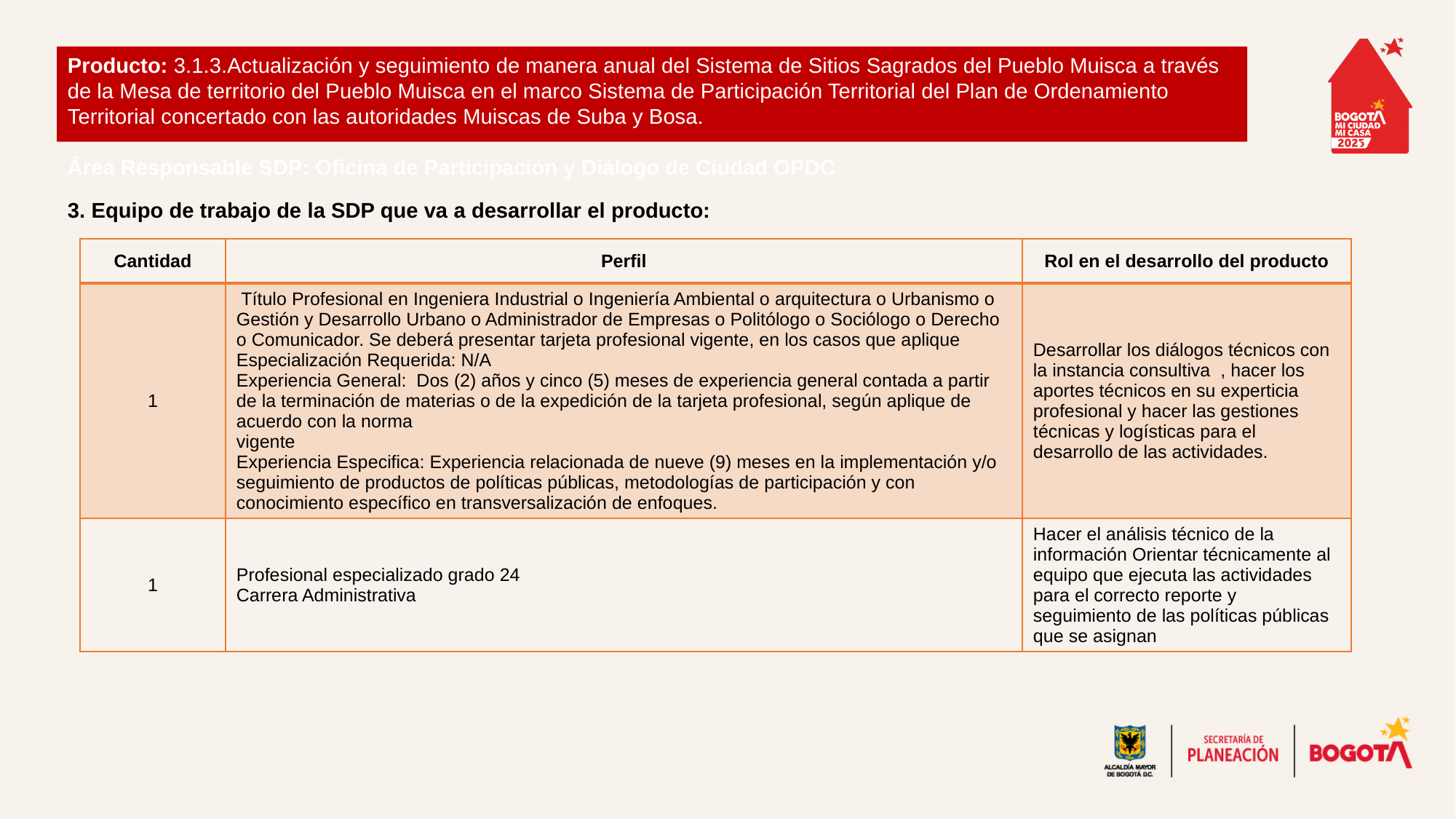

Producto: 3.1.3.Actualización y seguimiento de manera anual del Sistema de Sitios Sagrados del Pueblo Muisca a través de la Mesa de territorio del Pueblo Muisca en el marco Sistema de Participación Territorial del Plan de Ordenamiento Territorial concertado con las autoridades Muiscas de Suba y Bosa.

Área Responsable SDP: Oficina de Participación y Diálogo de Ciudad OPDC
3. Equipo de trabajo de la SDP que va a desarrollar el producto:

| Cantidad | Perfil | Rol en el desarrollo del producto |
| --- | --- | --- |
| 1 | Título Profesional en Ingeniera Industrial o Ingeniería Ambiental o arquitectura o Urbanismo o Gestión y Desarrollo Urbano o Administrador de Empresas o Politólogo o Sociólogo o Derecho o Comunicador. Se deberá presentar tarjeta profesional vigente, en los casos que aplique Especialización Requerida: N/A Experiencia General:  Dos (2) años y cinco (5) meses de experiencia general contada a partir de la terminación de materias o de la expedición de la tarjeta profesional, según aplique de acuerdo con la norma vigente Experiencia Especifica: Experiencia relacionada de nueve (9) meses en la implementación y/o seguimiento de productos de políticas públicas, metodologías de participación y con conocimiento específico en transversalización de enfoques. | Desarrollar los diálogos técnicos con la instancia consultiva , hacer los aportes técnicos en su experticia profesional y hacer las gestiones técnicas y logísticas para el desarrollo de las actividades. |
| 1 | Profesional especializado grado 24 Carrera Administrativa | Hacer el análisis técnico de la información Orientar técnicamente al equipo que ejecuta las actividades para el correcto reporte y seguimiento de las políticas públicas que se asignan |